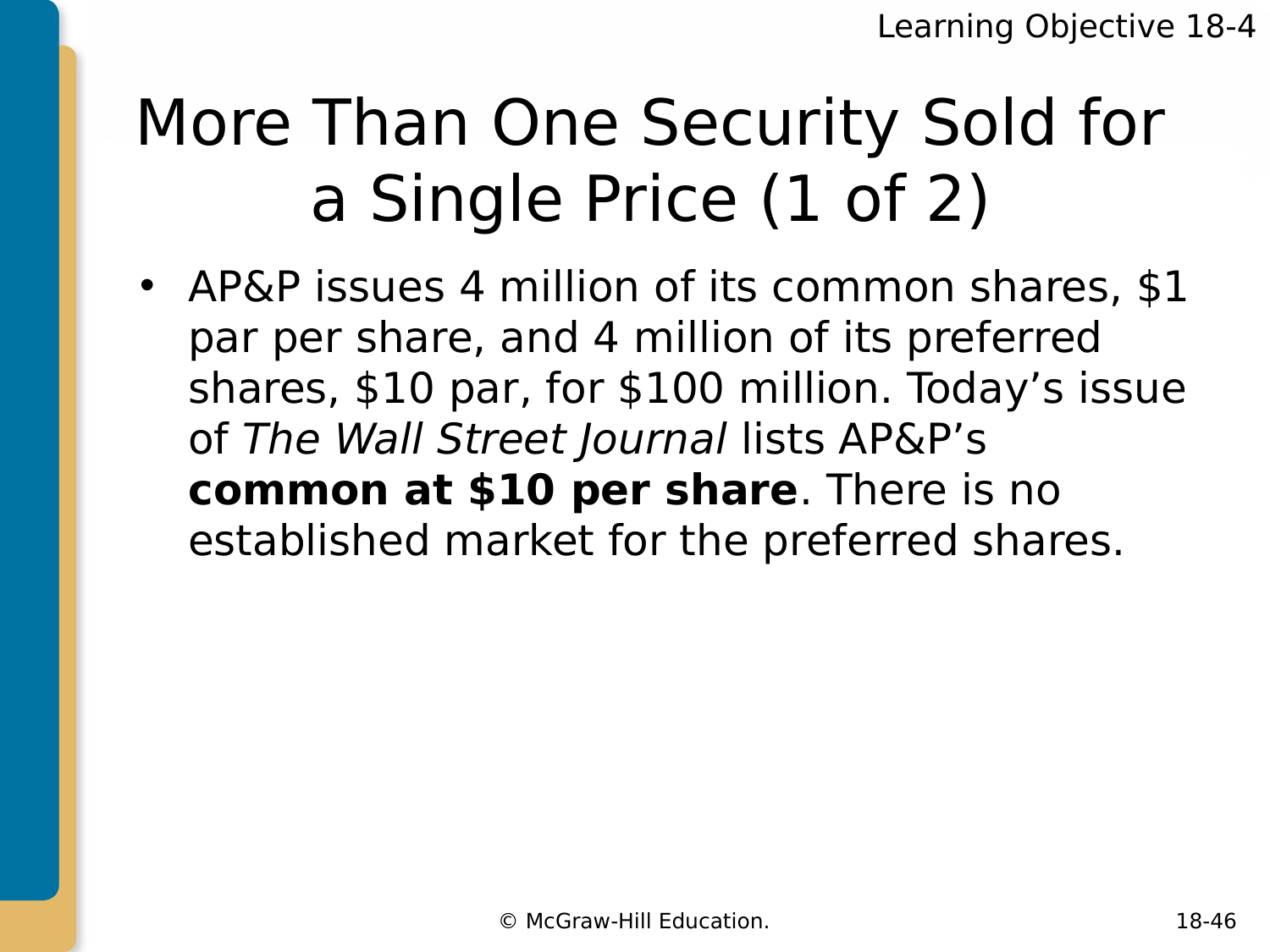

Learning Objective 18-4
# More Than One Security Sold for a Single Price (1 of 2)
AP&P issues 4 million of its common shares, $1 par per share, and 4 million of its preferred shares, $10 par, for $100 million. Today’s issue of The Wall Street Journal lists AP&P’s common at $10 per share. There is no established market for the preferred shares.